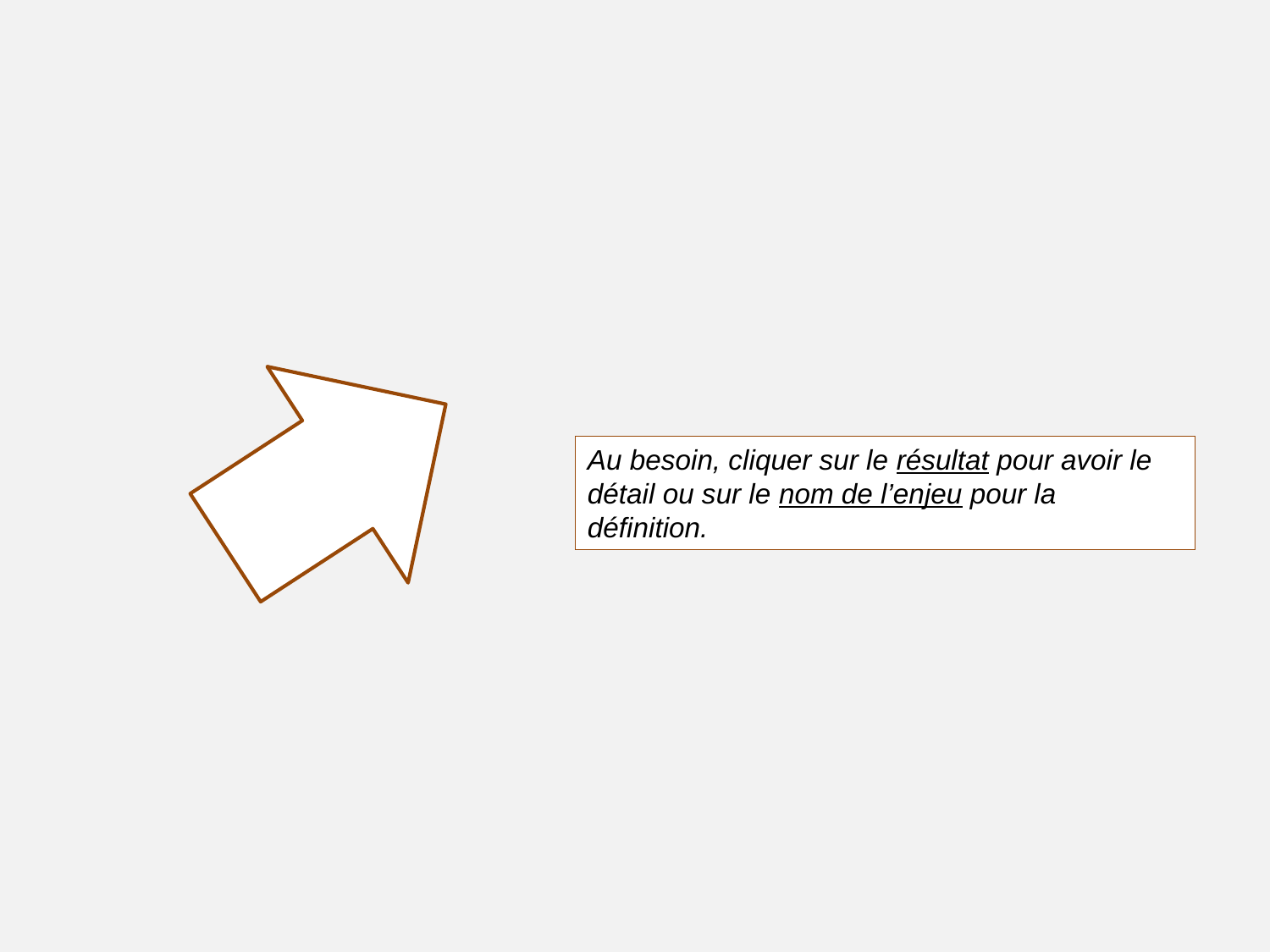

Au besoin, cliquer sur le résultat pour avoir le détail ou sur le nom de l’enjeu pour la définition.